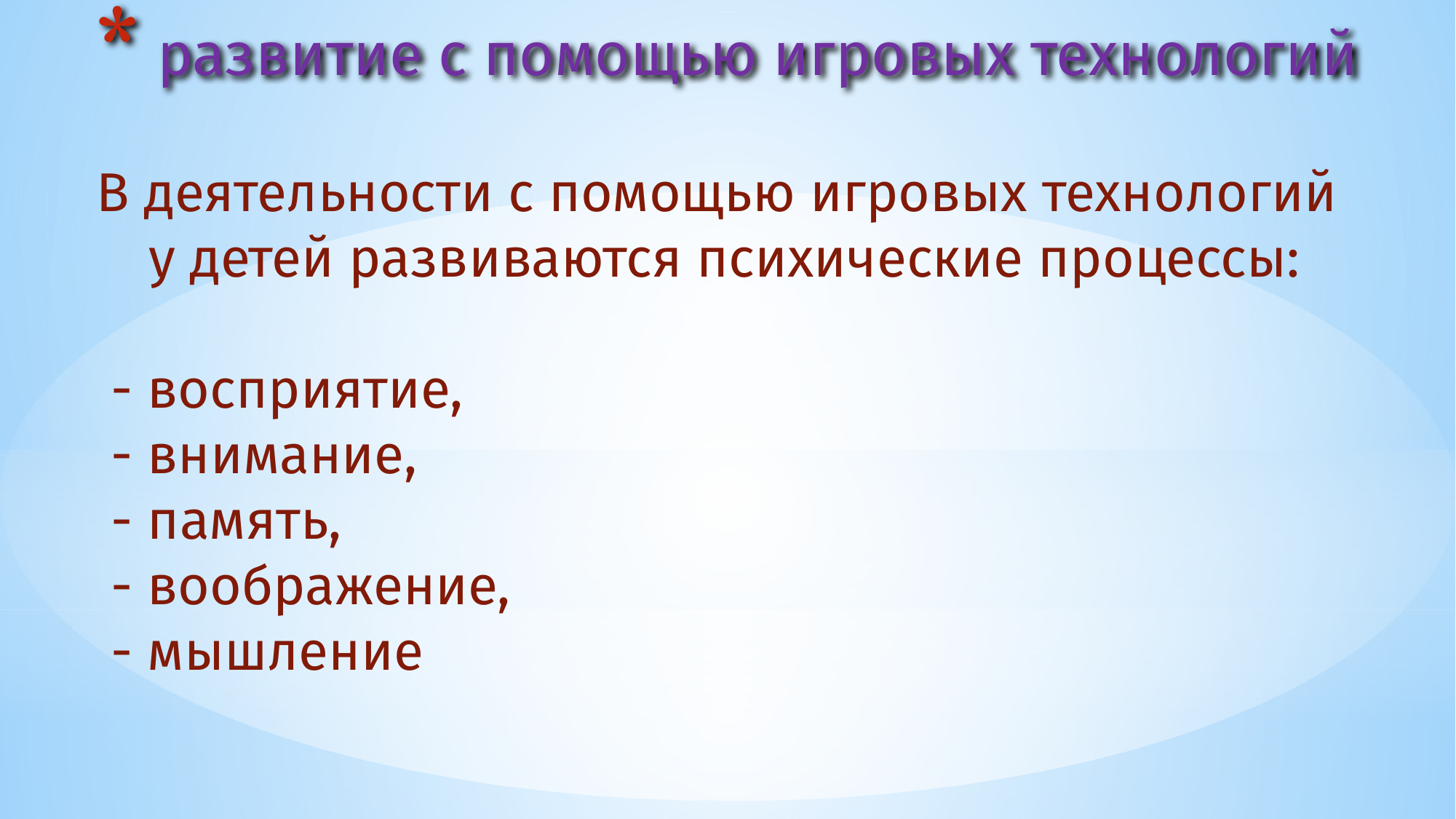

# развитие с помощью игровых технологий
В деятельности с помощью игровых технологий
у детей развиваются психические процессы:

 - восприятие,
 - внимание,
 - память,
 - воображение,
 - мышление